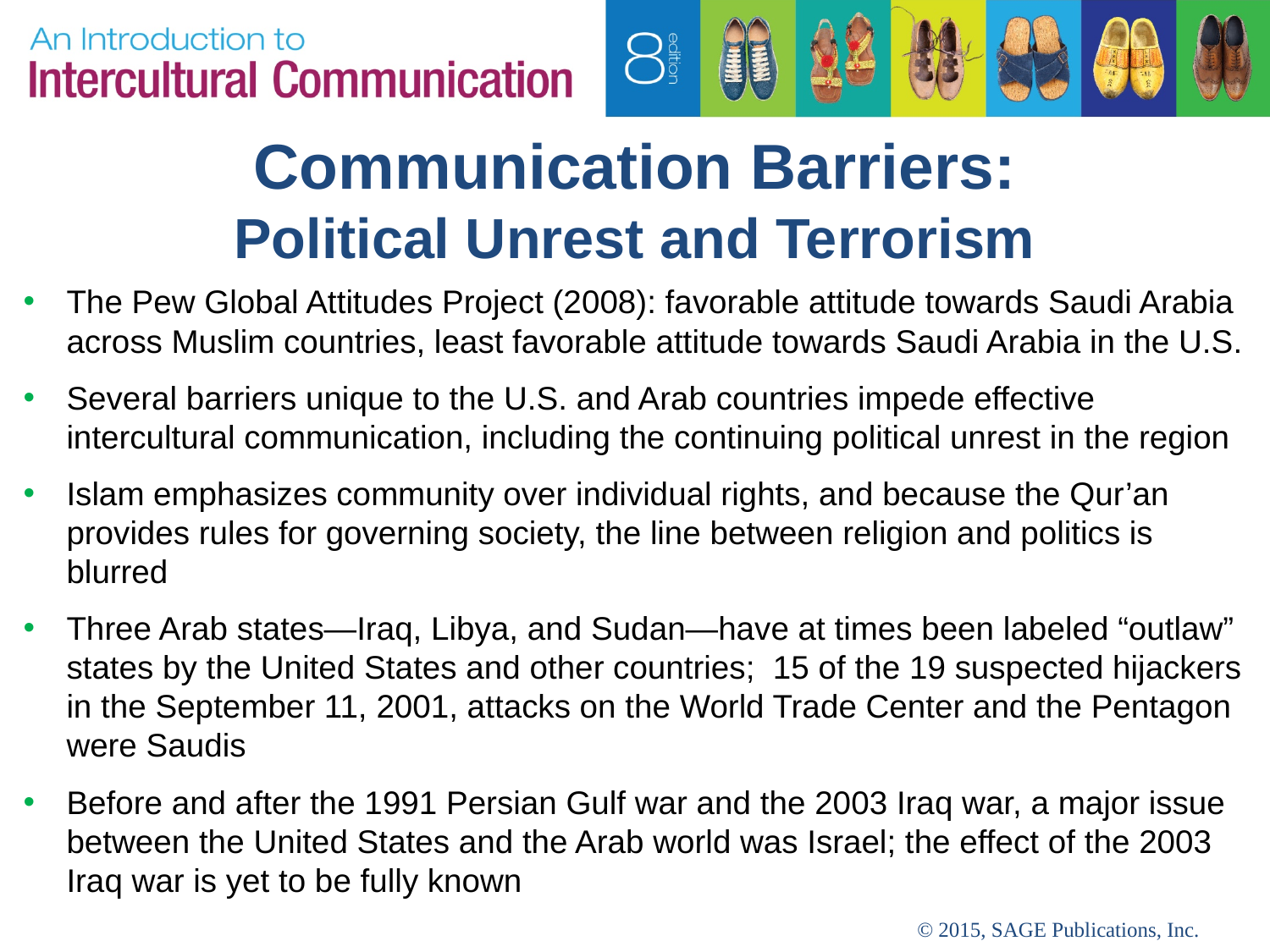

# Communication Barriers: Political Unrest and Terrorism
The Pew Global Attitudes Project (2008): favorable attitude towards Saudi Arabia across Muslim countries, least favorable attitude towards Saudi Arabia in the U.S.
Several barriers unique to the U.S. and Arab countries impede effective intercultural communication, including the continuing political unrest in the region
Islam emphasizes community over individual rights, and because the Qur’an provides rules for governing society, the line between religion and politics is blurred
Three Arab states—Iraq, Libya, and Sudan—have at times been labeled “outlaw” states by the United States and other countries;  15 of the 19 suspected hijackers in the September 11, 2001, attacks on the World Trade Center and the Pentagon were Saudis
Before and after the 1991 Persian Gulf war and the 2003 Iraq war, a major issue between the United States and the Arab world was Israel; the effect of the 2003 Iraq war is yet to be fully known
© 2015, SAGE Publications, Inc.